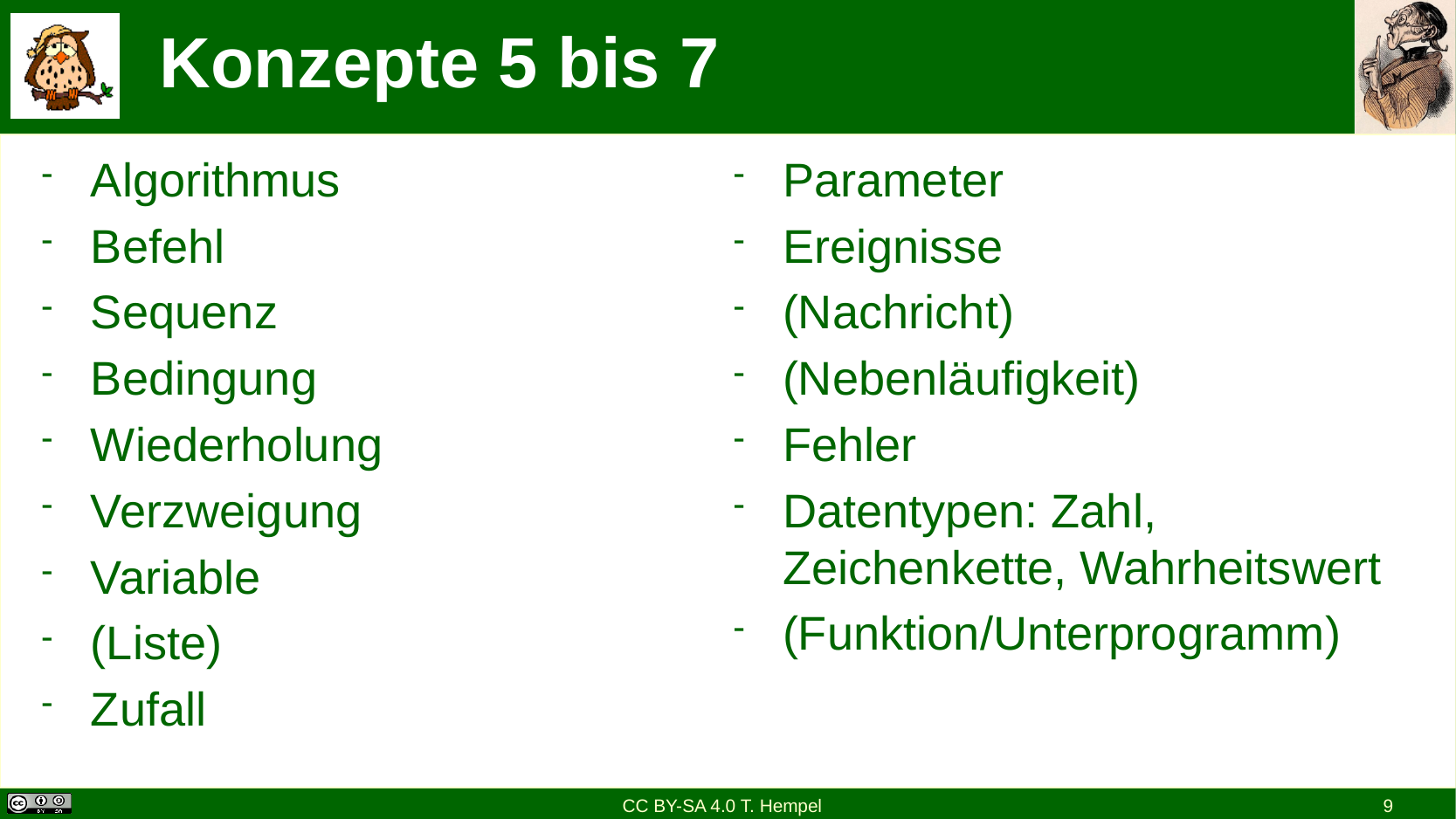

# Konzepte 5 bis 7
Algorithmus
Befehl
Sequenz
Bedingung
Wiederholung
Verzweigung
Variable
(Liste)
Zufall
Parameter
Ereignisse
(Nachricht)
(Nebenläufigkeit)
Fehler
Datentypen: Zahl, Zeichenkette, Wahrheitswert
(Funktion/Unterprogramm)
CC BY-SA 4.0 T. Hempel
9